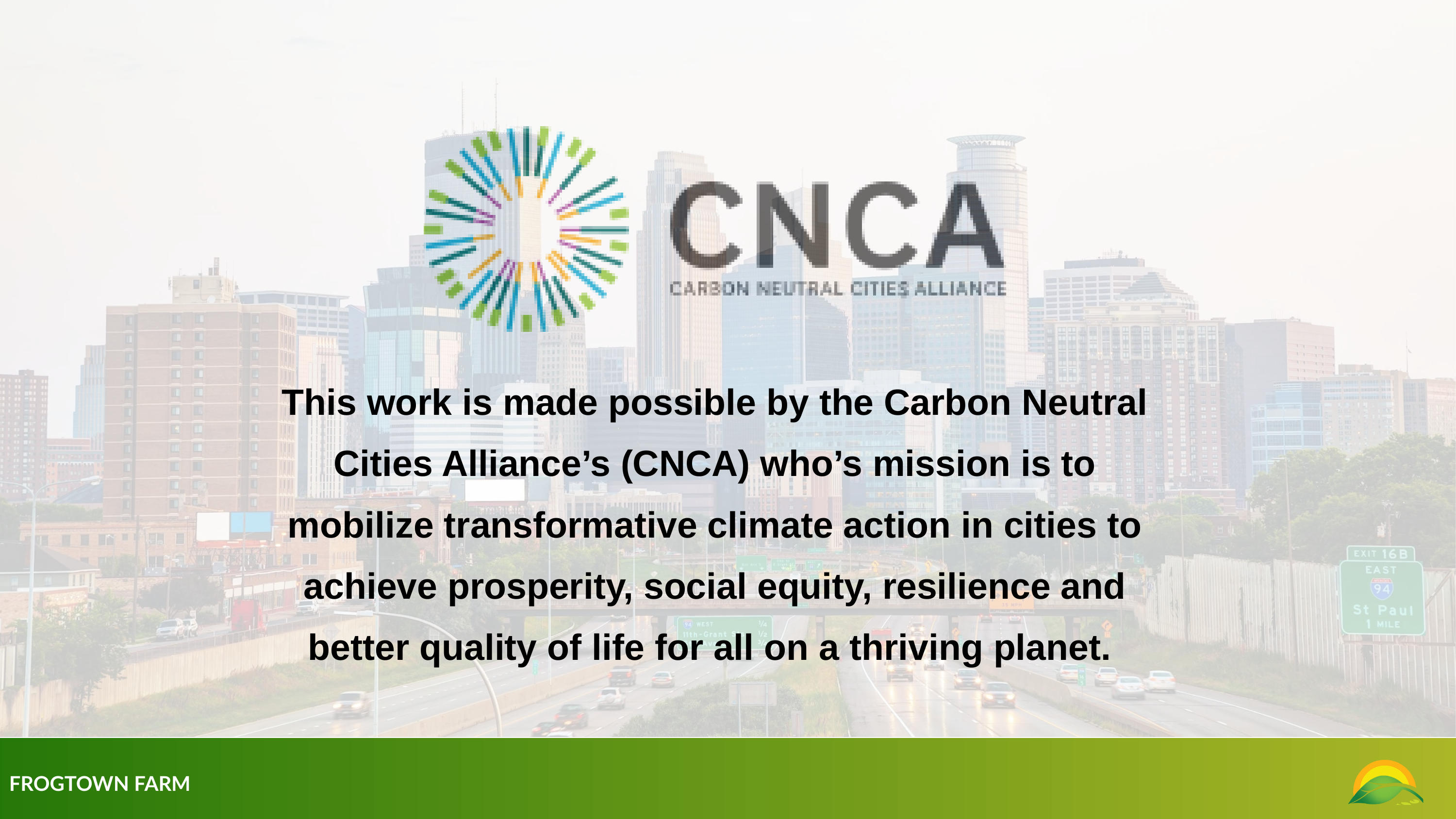

This work is made possible by the Carbon Neutral Cities Alliance’s (CNCA) who’s mission is to mobilize transformative climate action in cities to achieve prosperity, social equity, resilience and better quality of life for all on a thriving planet.

FROGTOWN FARM